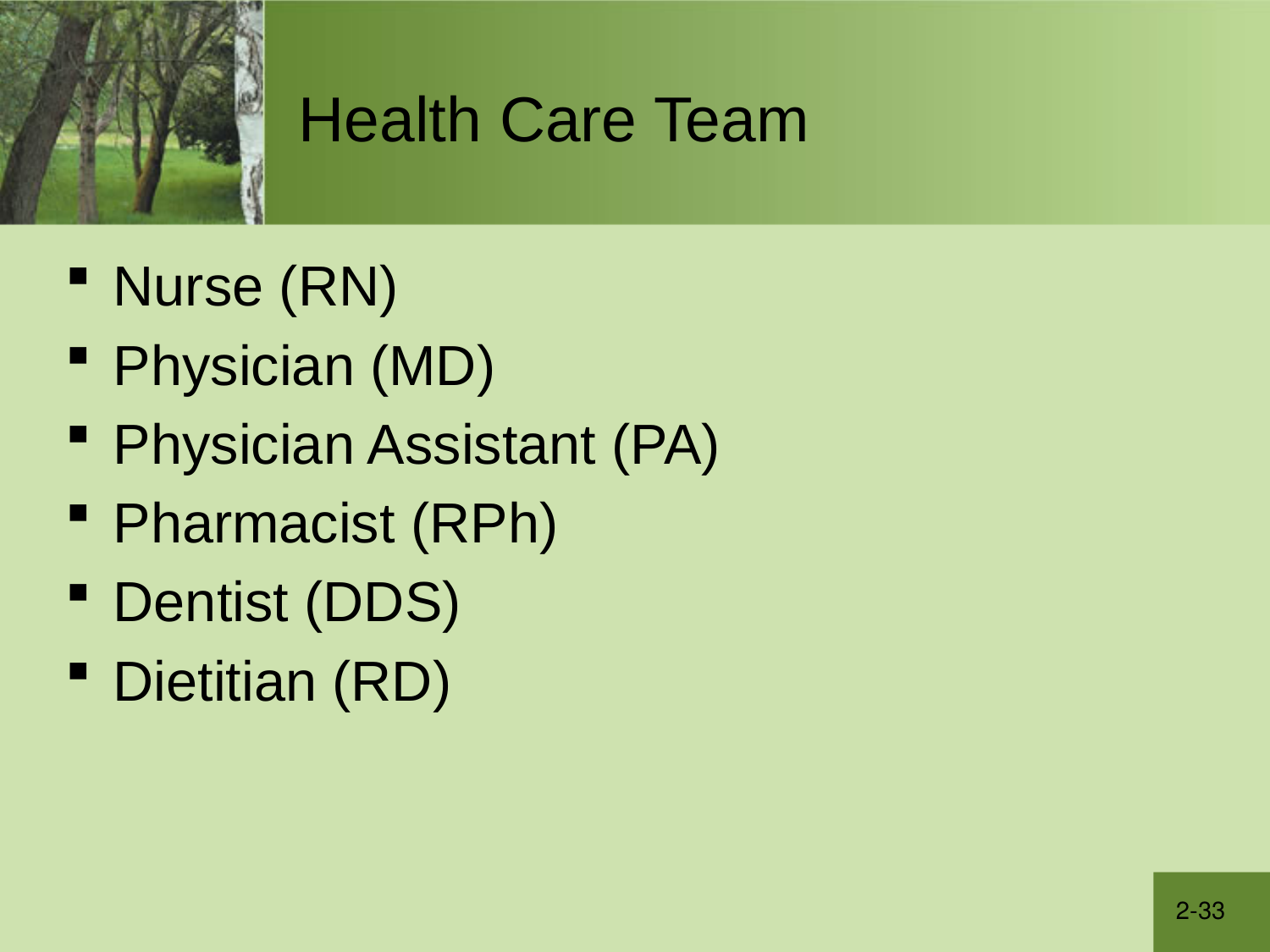

# Health Care Team
Nurse (RN)
Physician (MD)
Physician Assistant (PA)
Pharmacist (RPh)
Dentist (DDS)
Dietitian (RD)
2-33